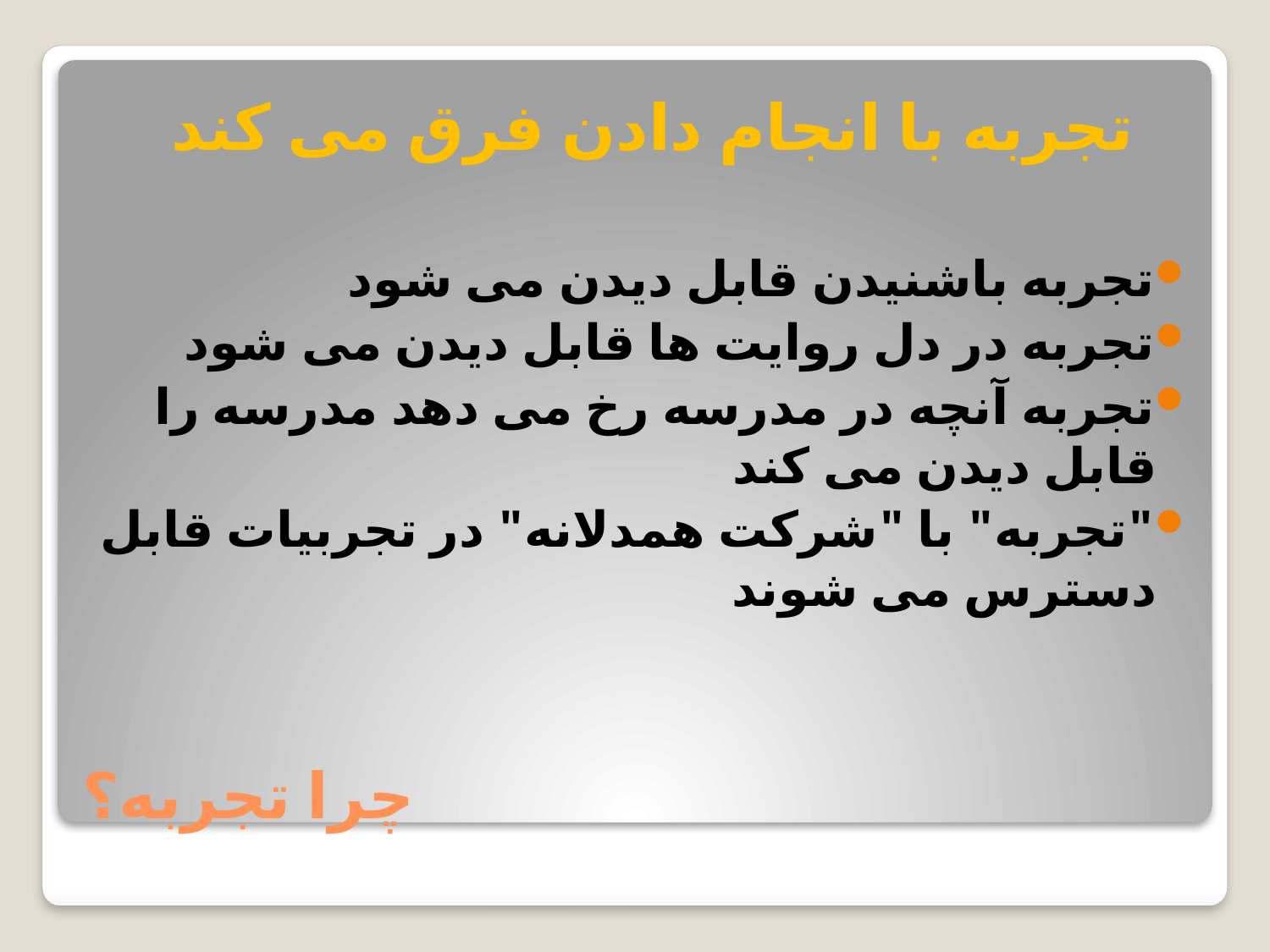

تجربه با انجام دادن فرق می کند

تجربه باشنیدن قابل دیدن می شود
تجربه در دل روایت ها قابل دیدن می شود
تجربه آنچه در مدرسه رخ می دهد مدرسه را قابل دیدن می کند
"تجربه" با "شرکت همدلانه" در تجربیات قابل دسترس می شوند

# چرا تجربه؟